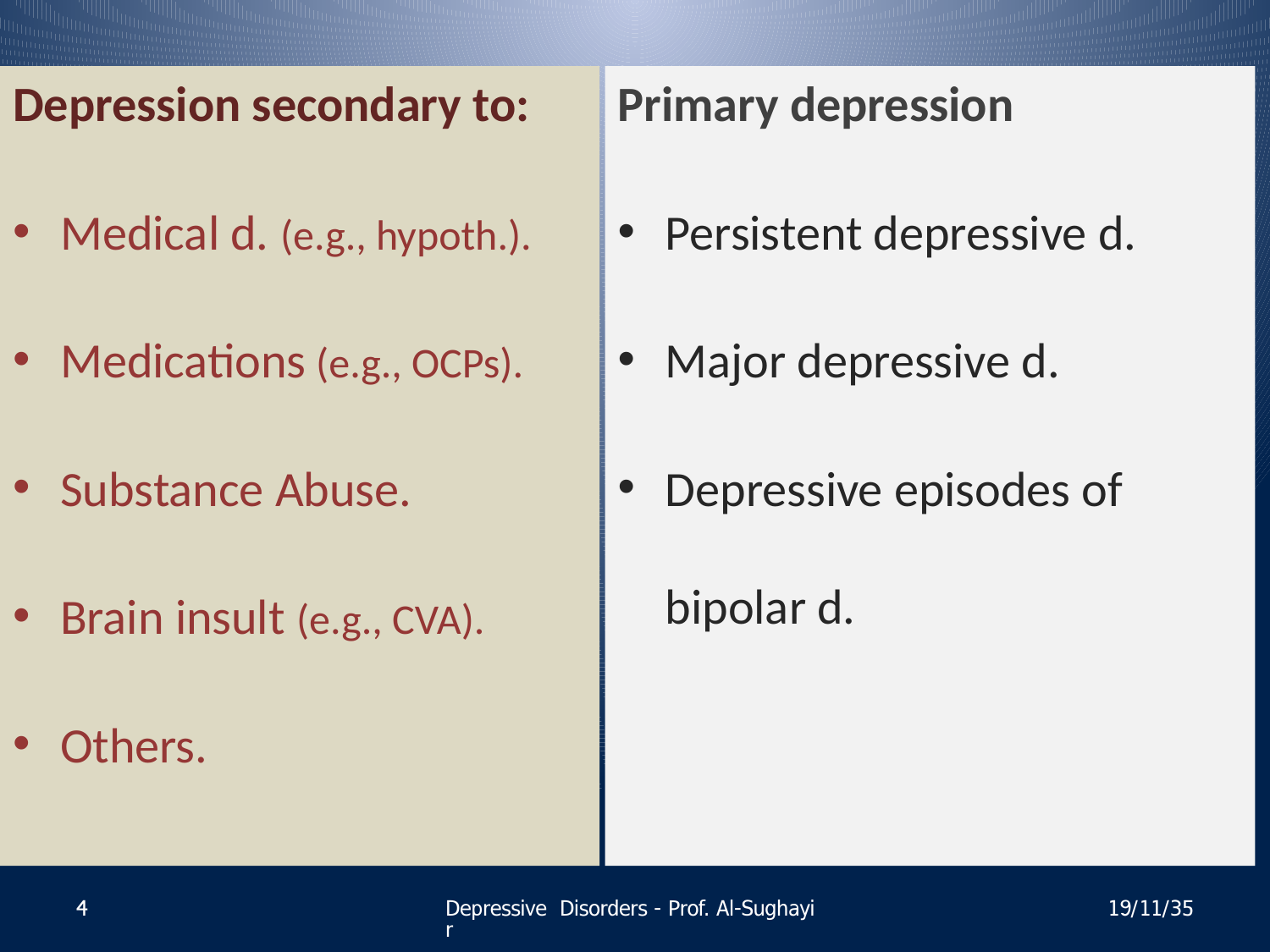

Depression secondary to:
Medical d. (e.g., hypoth.).
Medications (e.g., OCPs).
Substance Abuse.
Brain insult (e.g., CVA).
Others.
Primary depression
Persistent depressive d.
Major depressive d.
Depressive episodes of bipolar d.
4
Depressive  Disorders - Prof. Al-Sughayir
19/11/35